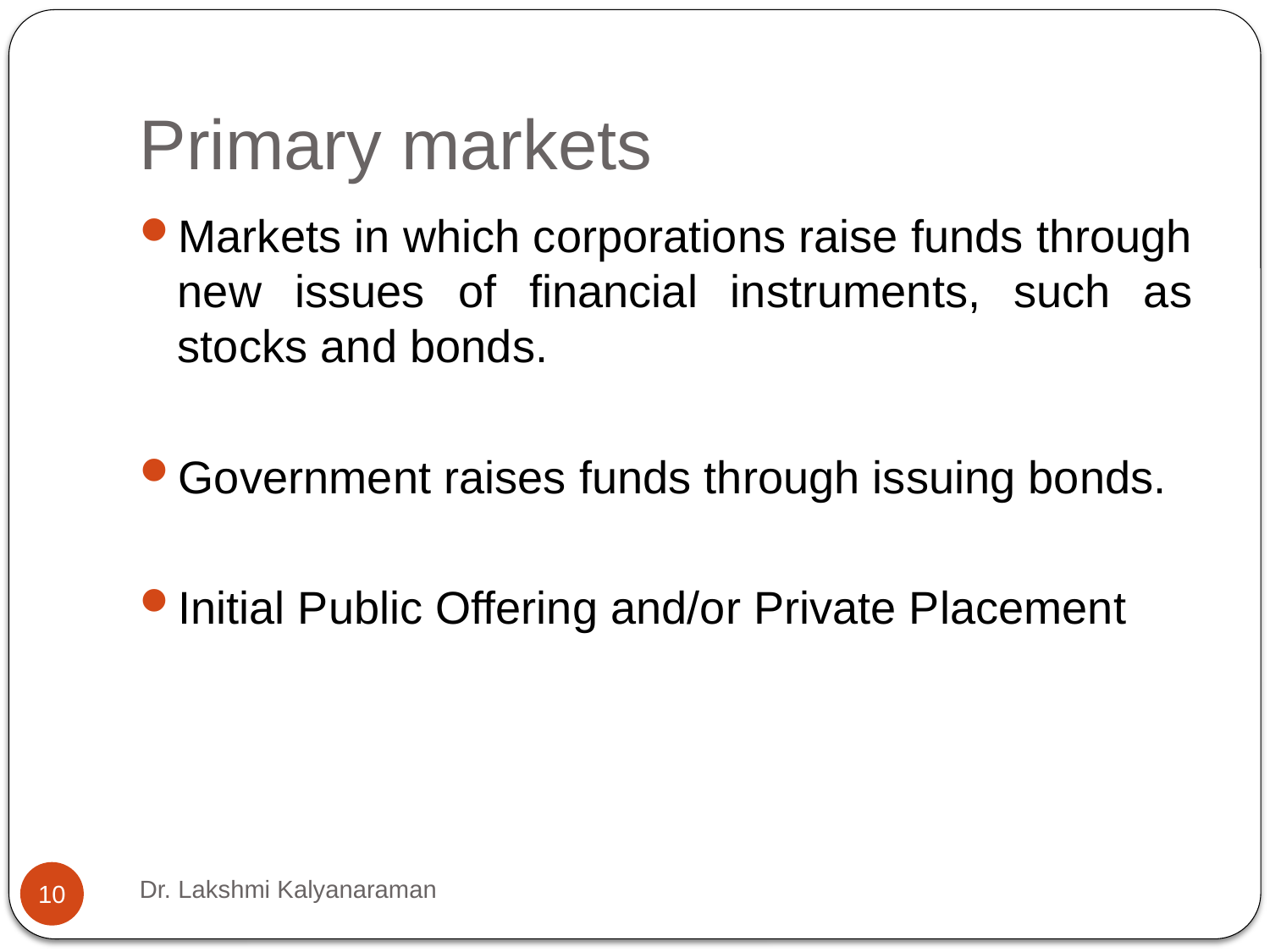

# Primary markets
Markets in which corporations raise funds through new issues of financial instruments, such as stocks and bonds.

Government raises funds through issuing bonds.

Initial Public Offering and/or Private Placement

Dr. Lakshmi Kalyanaraman
10